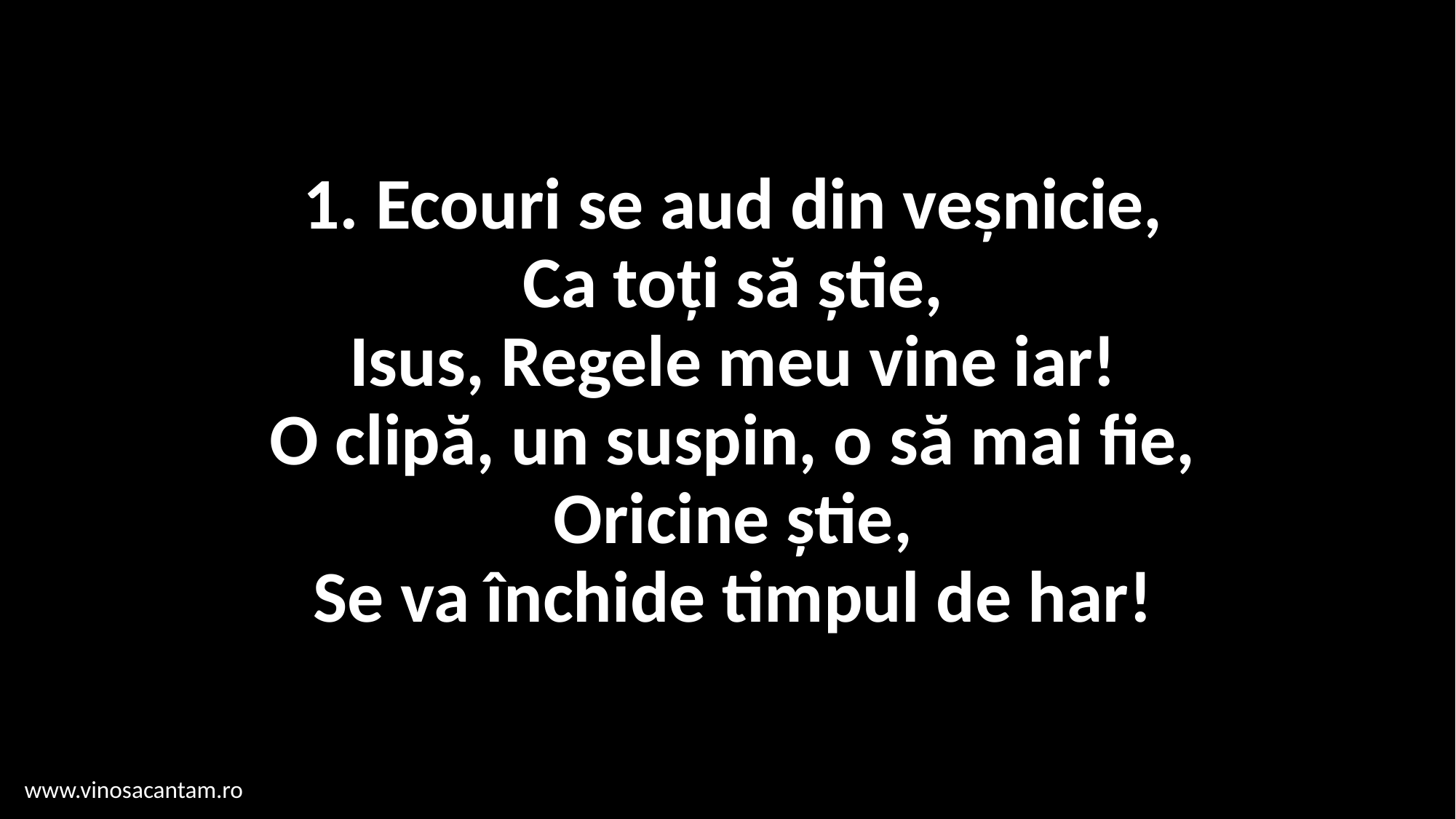

# 1. Ecouri se aud din veșnicie, Ca toți să știe, Isus, Regele meu vine iar! O clipă, un suspin, o să mai fie, Oricine știe, Se va închide timpul de har!
www.vinosacantam.ro